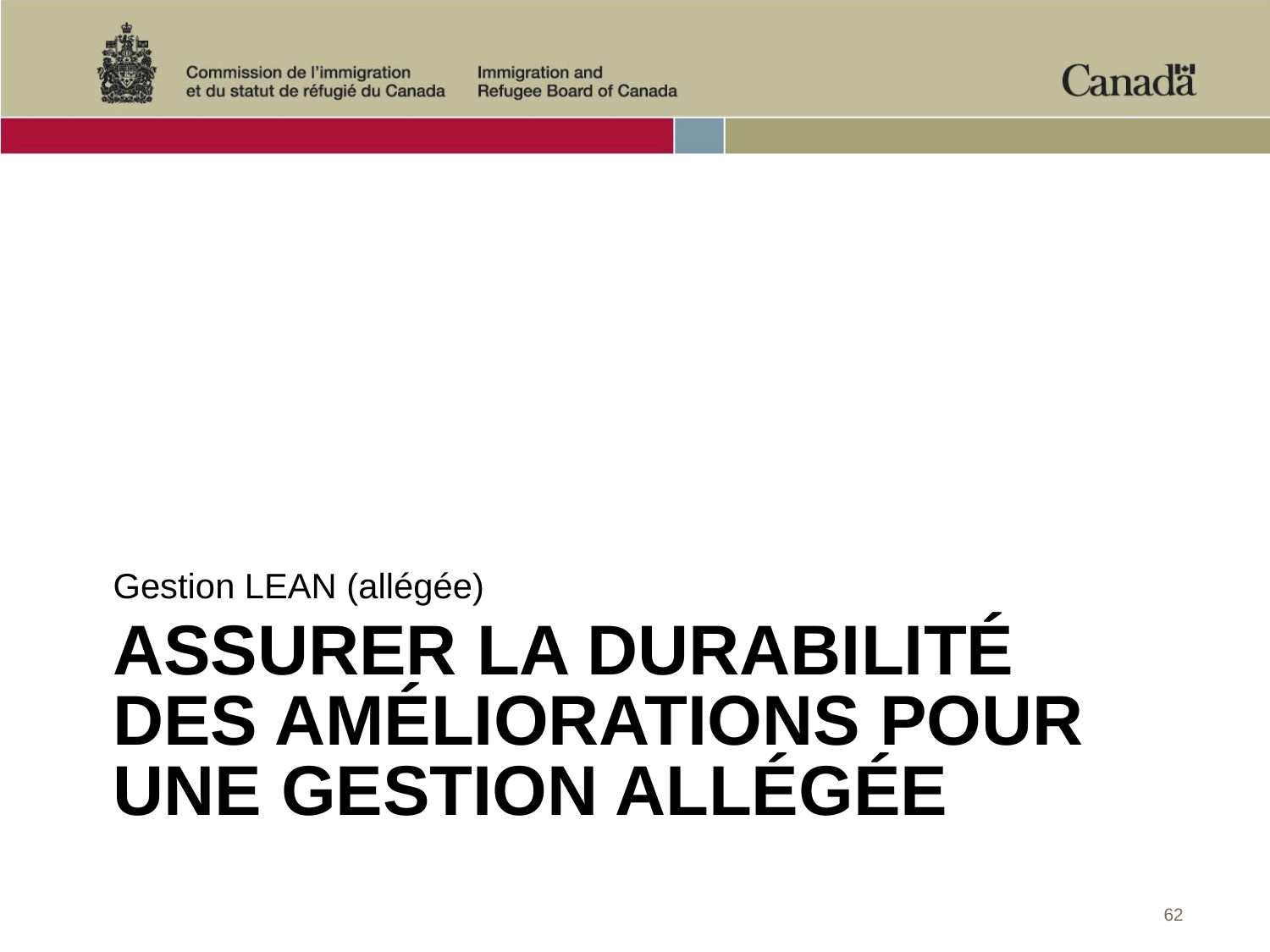

Gestion LEAN (allégée)
# ASSURER LA DURABILITÉ DES AMÉLIORATIONS POUR UNE GESTION ALLÉGÉE
62